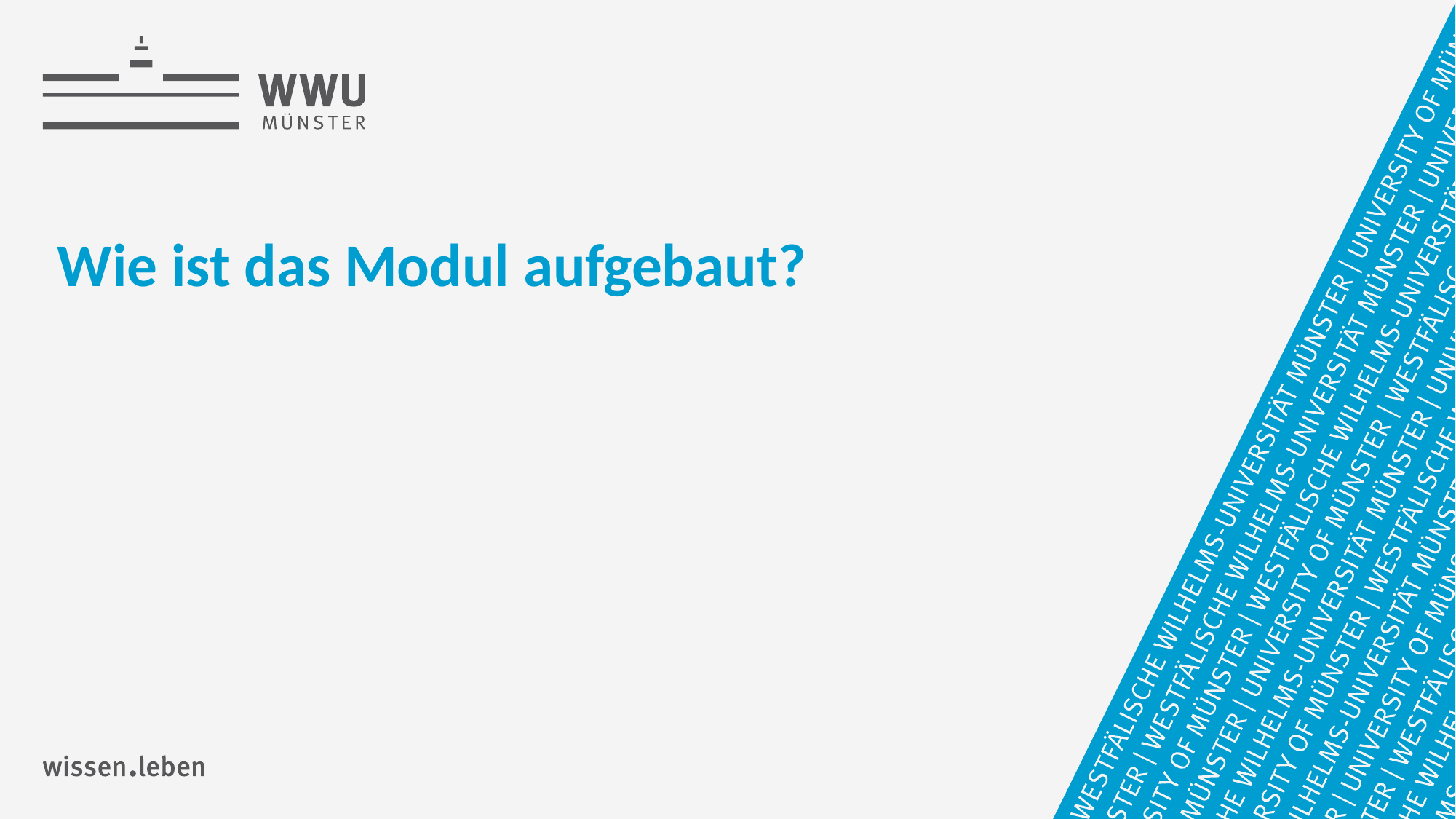

Hier steht der Titel der Präsentation
# Wie ist das Modul aufgebaut?
Name: der Referentin / des Referenten
4